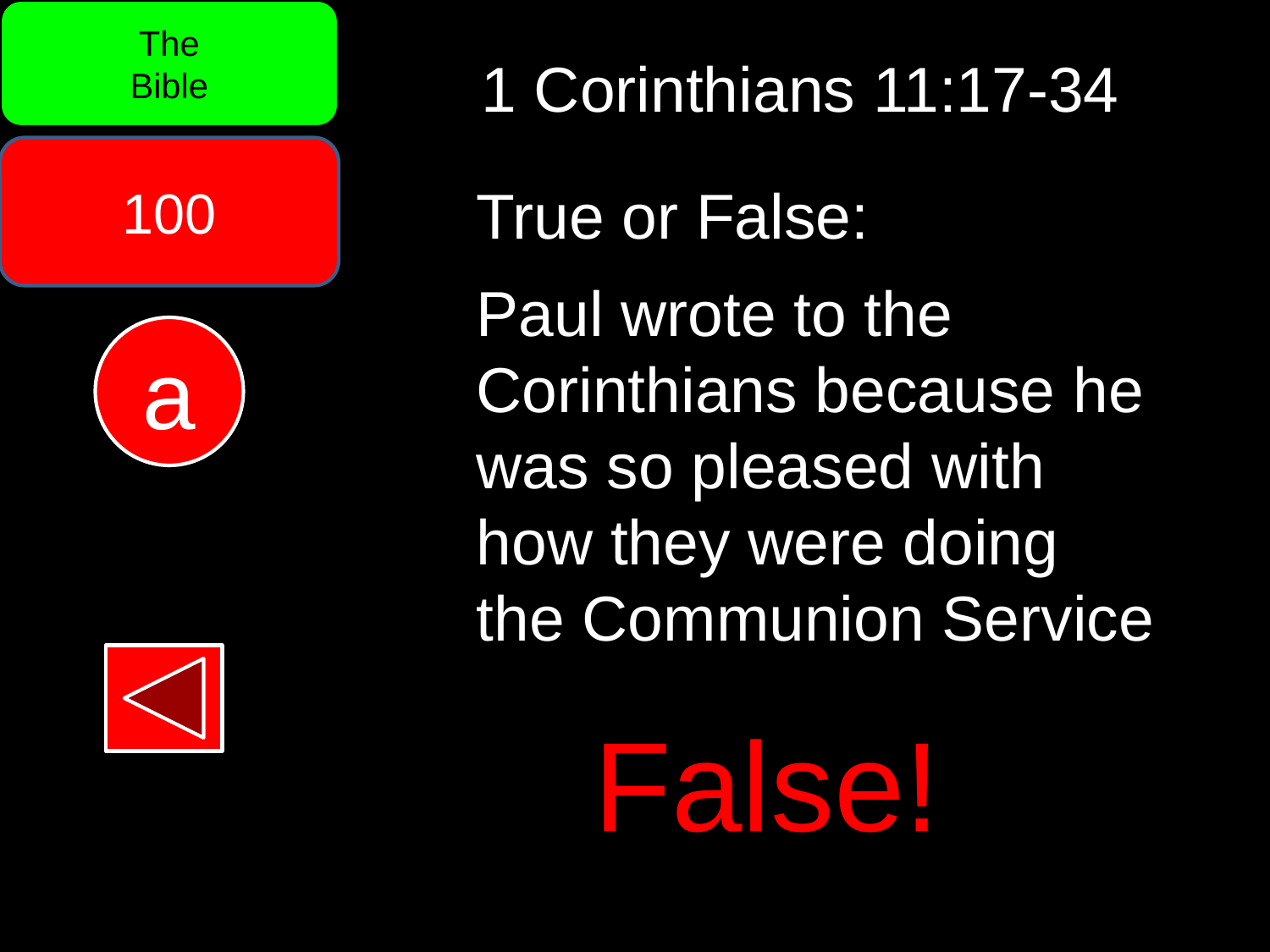

The
Bible
1 Corinthians 11:17-34
100
True or False:

Paul wrote to the
Corinthians because he
was so pleased with
how they were doing
the Communion Service
a

False!